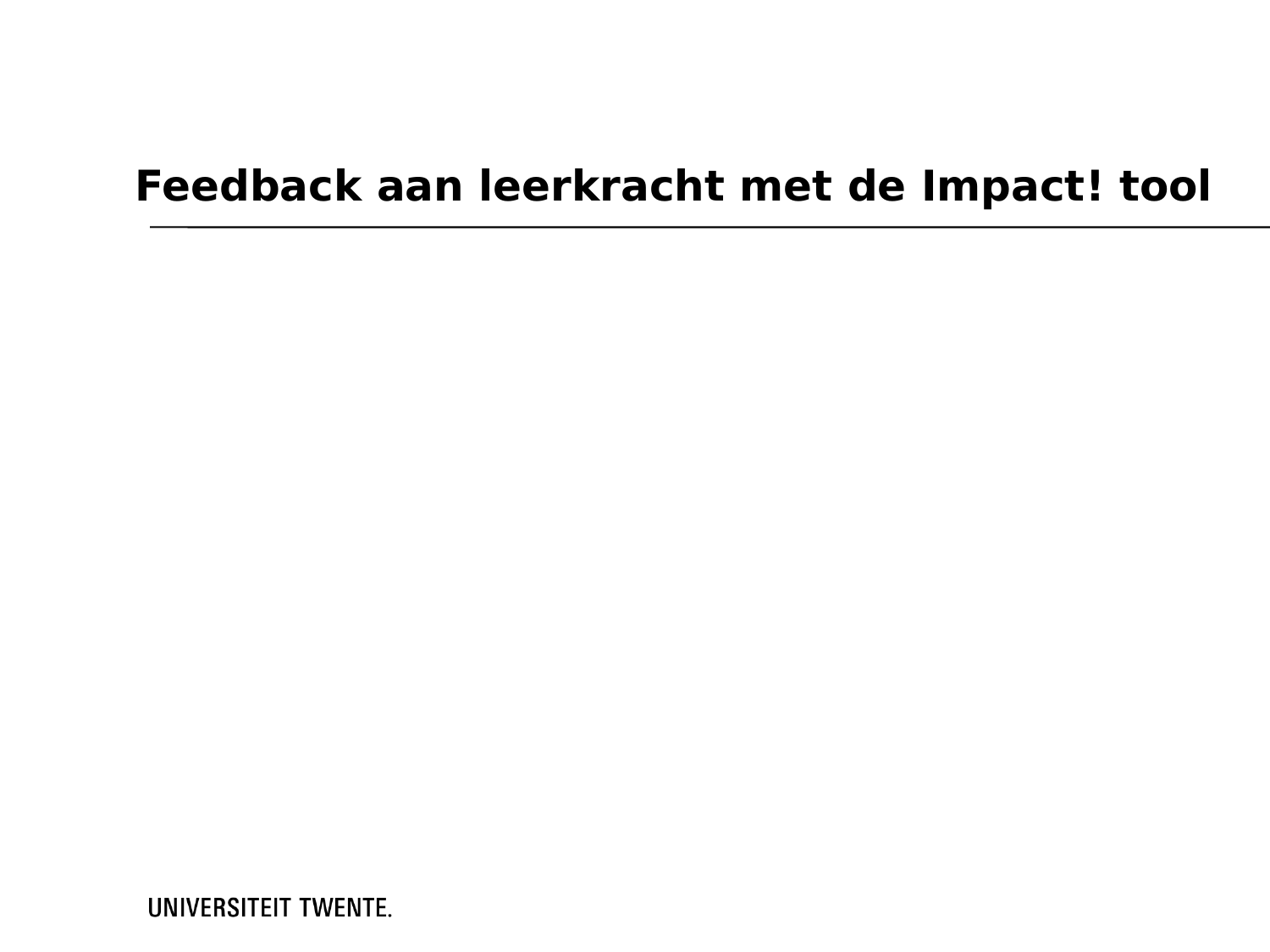

# Feedback aan leerkracht met de Impact! tool